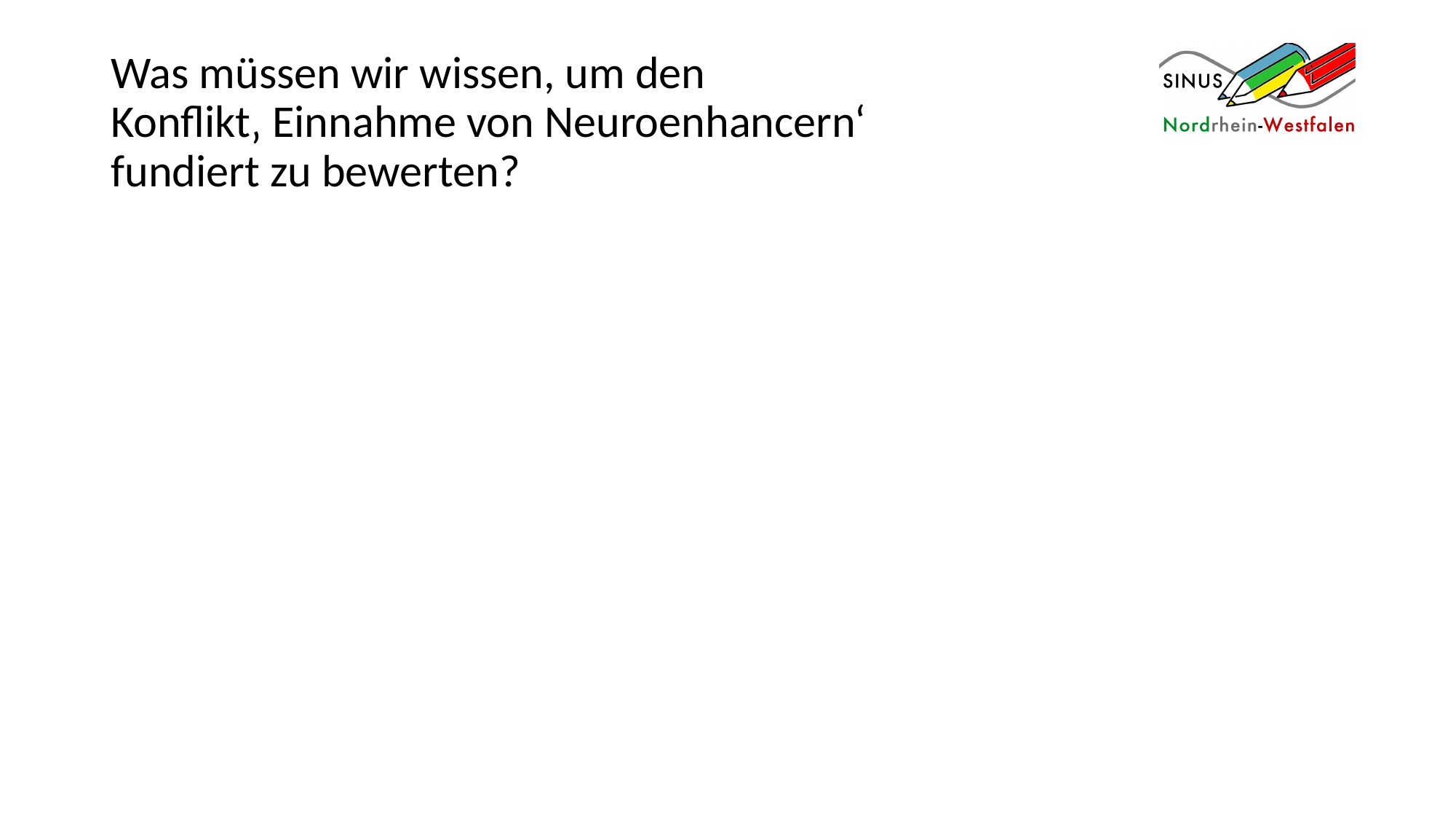

# Was müssen wir wissen, um den Konflikt‚ Einnahme von Neuroenhancern‘ fundiert zu bewerten?